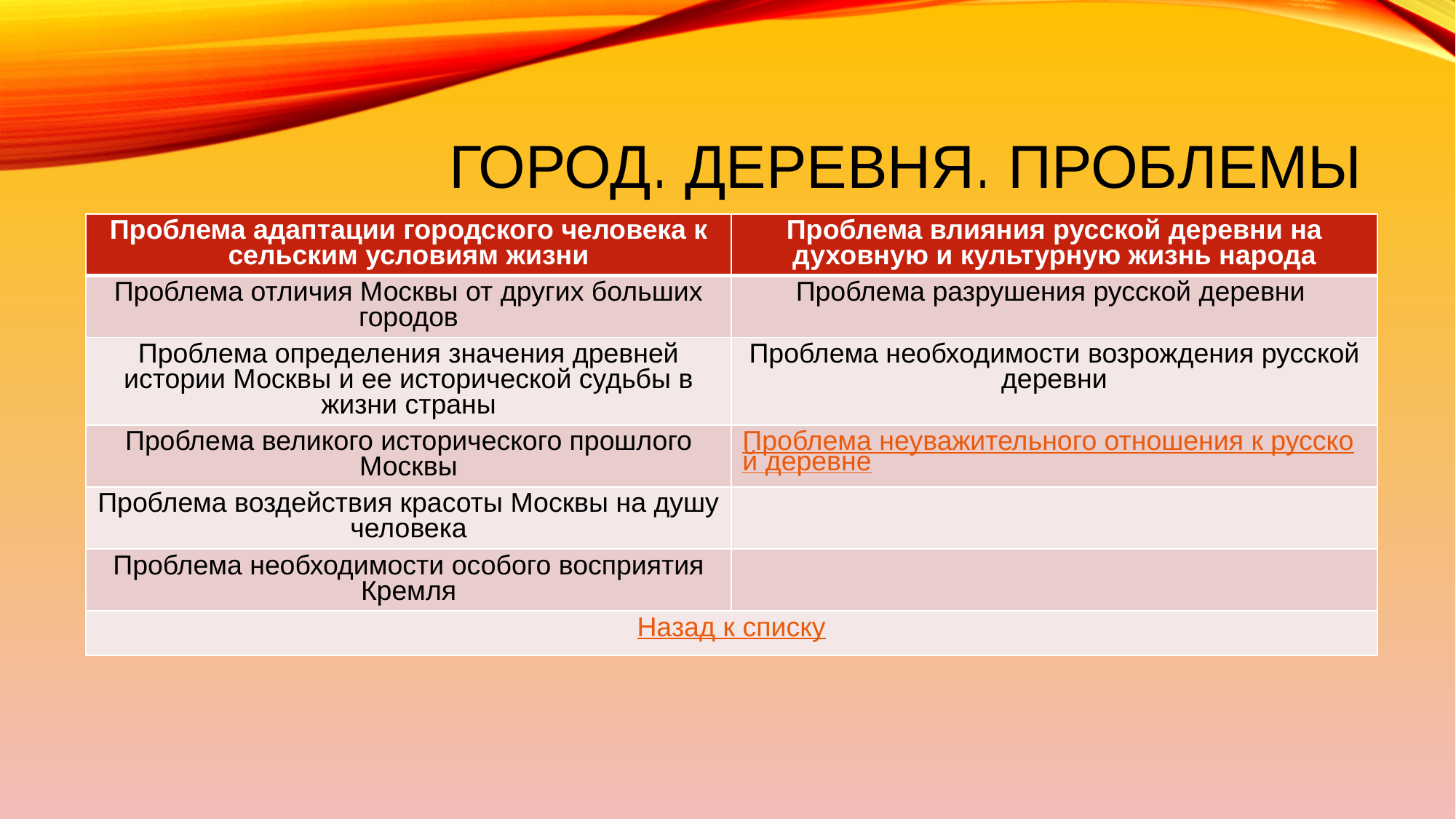

# Город. Деревня. Проблемы
| Проблема адаптации городского человека к сельским условиям жизни | Проблема влияния русской деревни на духовную и культурную жизнь народа |
| --- | --- |
| Проблема отличия Москвы от других больших городов | Проблема разрушения русской деревни |
| Проблема определения значения древней истории Москвы и ее исторической судьбы в жизни страны | Проблема необходимости возрождения русской деревни |
| Проблема великого исторического прошлого Москвы | Проблема неуважительного отношения к русской деревне |
| Проблема воздействия красоты Москвы на душу человека |  |
| Проблема необходимости особого восприятия Кремля |  |
| Назад к списку |  |